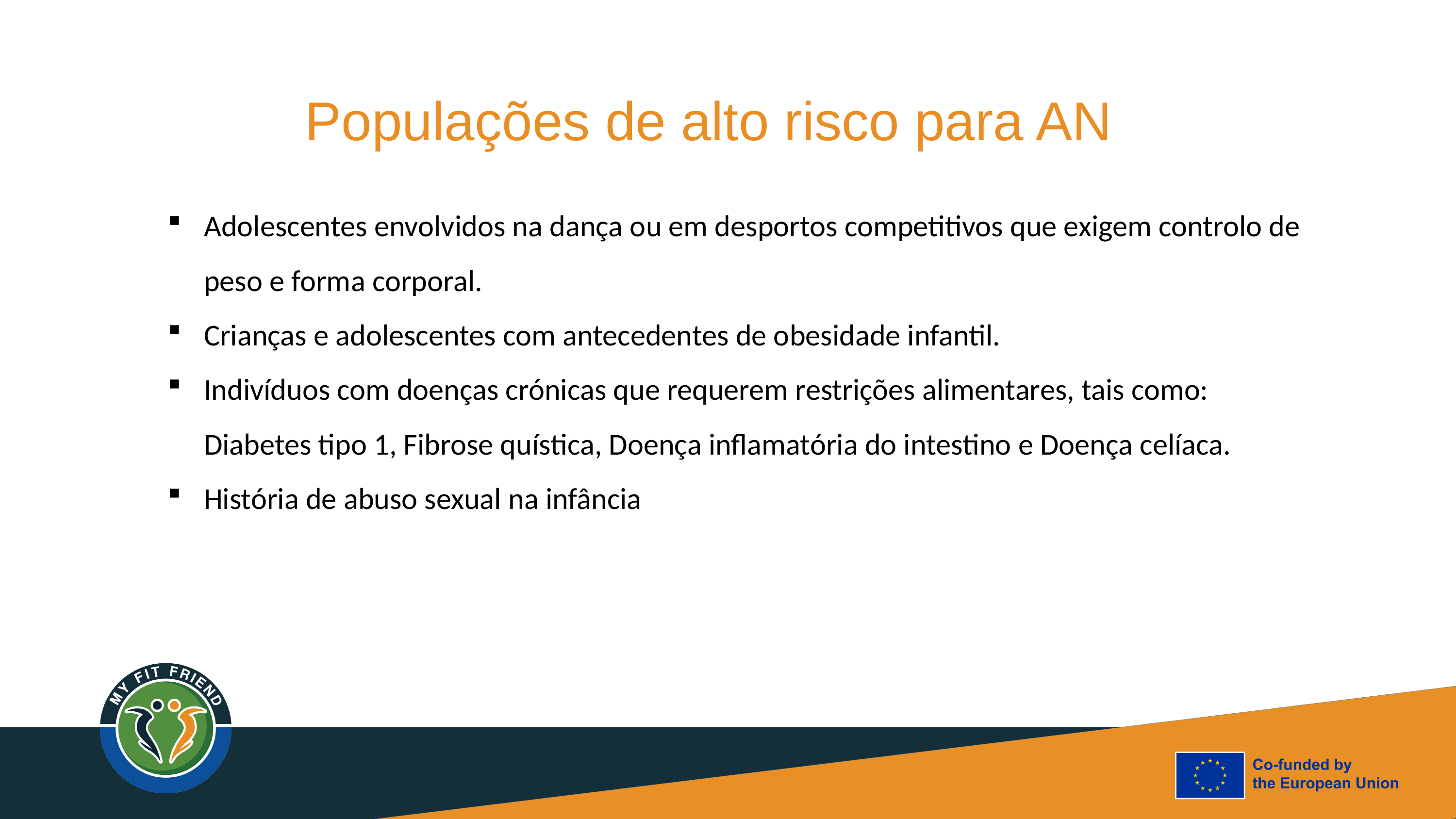

Populações de alto risco para AN

Adolescentes envolvidos na dança ou em desportos competitivos que exigem controlo de peso e forma corporal.
Crianças e adolescentes com antecedentes de obesidade infantil.
Indivíduos com doenças crónicas que requerem restrições alimentares, tais como: Diabetes tipo 1, Fibrose quística, Doença inflamatória do intestino e Doença celíaca.
História de abuso sexual na infância